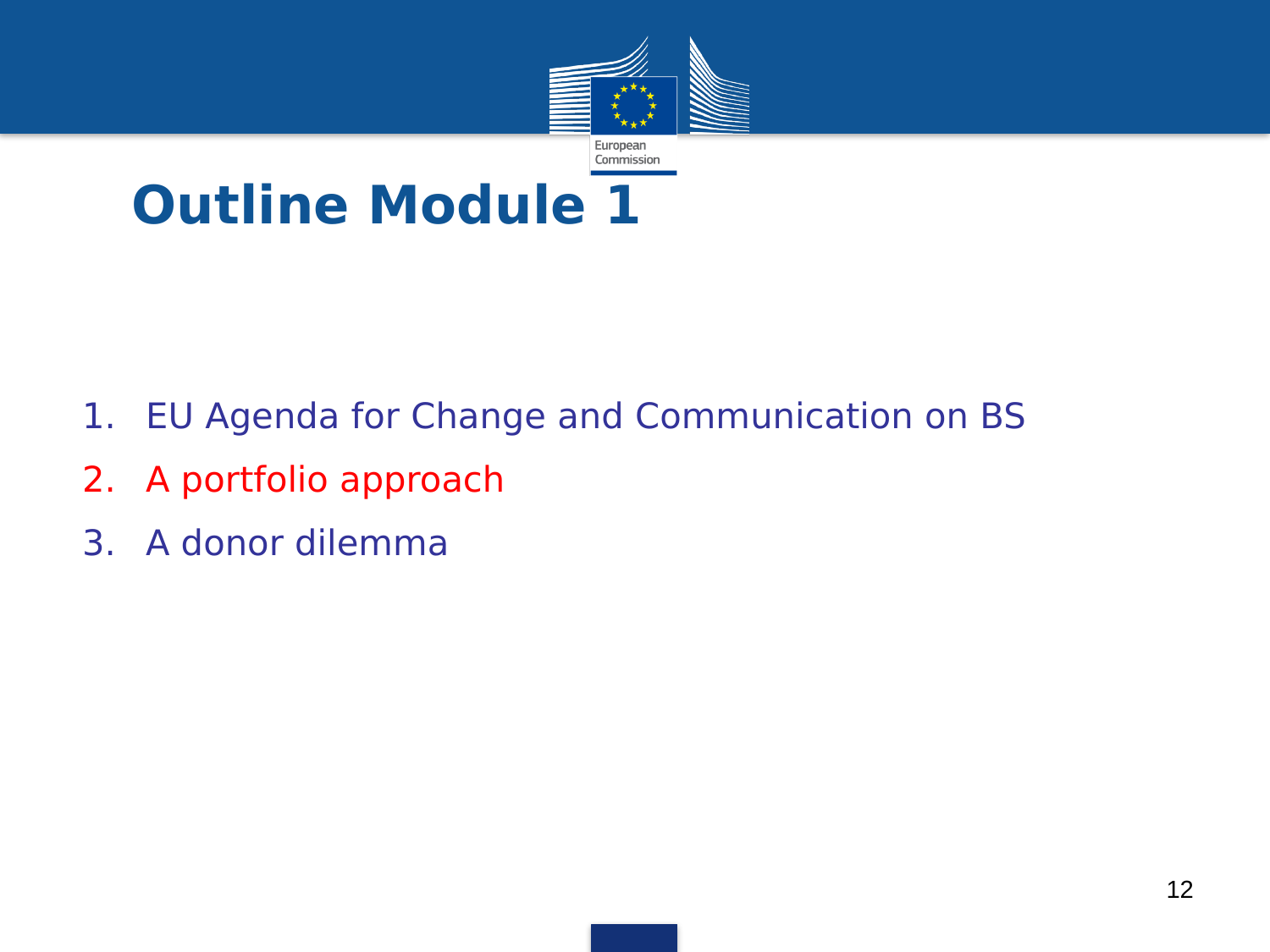

# Outline Module 1

EU Agenda for Change and Communication on BS
A portfolio approach
A donor dilemma

12